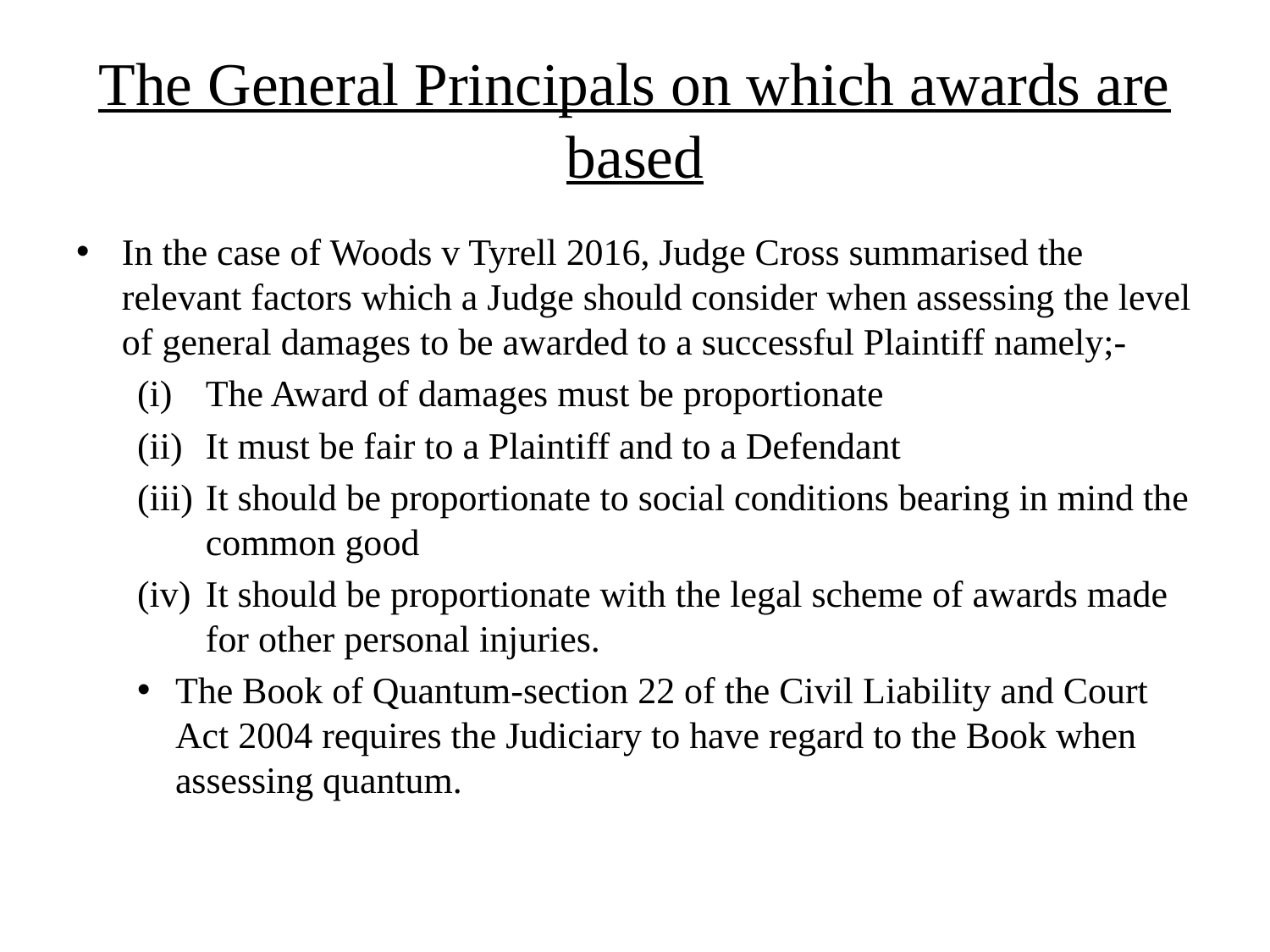

# The General Principals on which awards are based
In the case of Woods v Tyrell 2016, Judge Cross summarised the relevant factors which a Judge should consider when assessing the level of general damages to be awarded to a successful Plaintiff namely;-
The Award of damages must be proportionate
It must be fair to a Plaintiff and to a Defendant
It should be proportionate to social conditions bearing in mind the common good
It should be proportionate with the legal scheme of awards made for other personal injuries.
The Book of Quantum-section 22 of the Civil Liability and Court Act 2004 requires the Judiciary to have regard to the Book when assessing quantum.